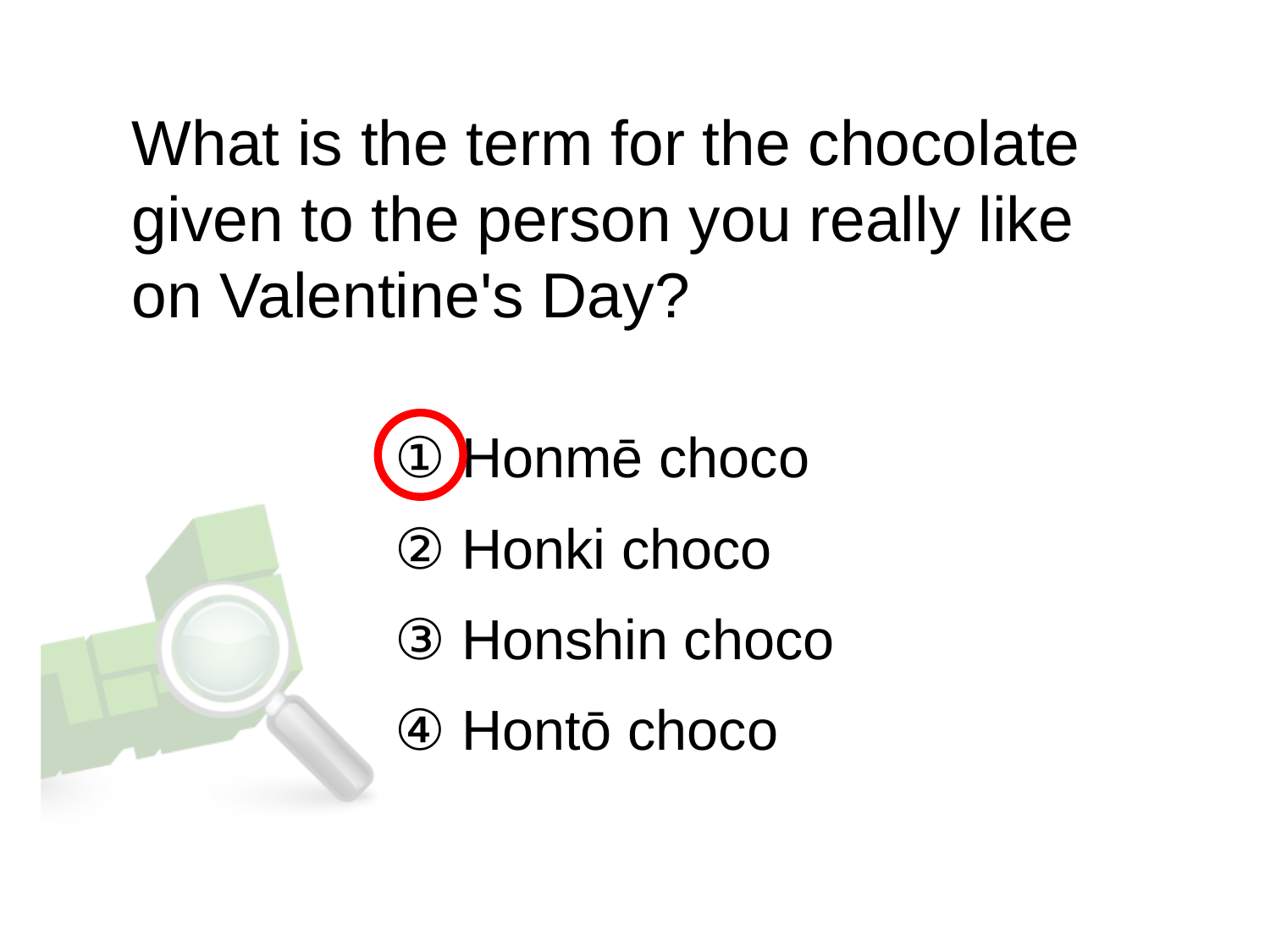

# What is the term for the chocolate given to the person you really like on Valentine's Day?

① Honmē choco
② Honki choco
③ Honshin choco
④ Hontō choco